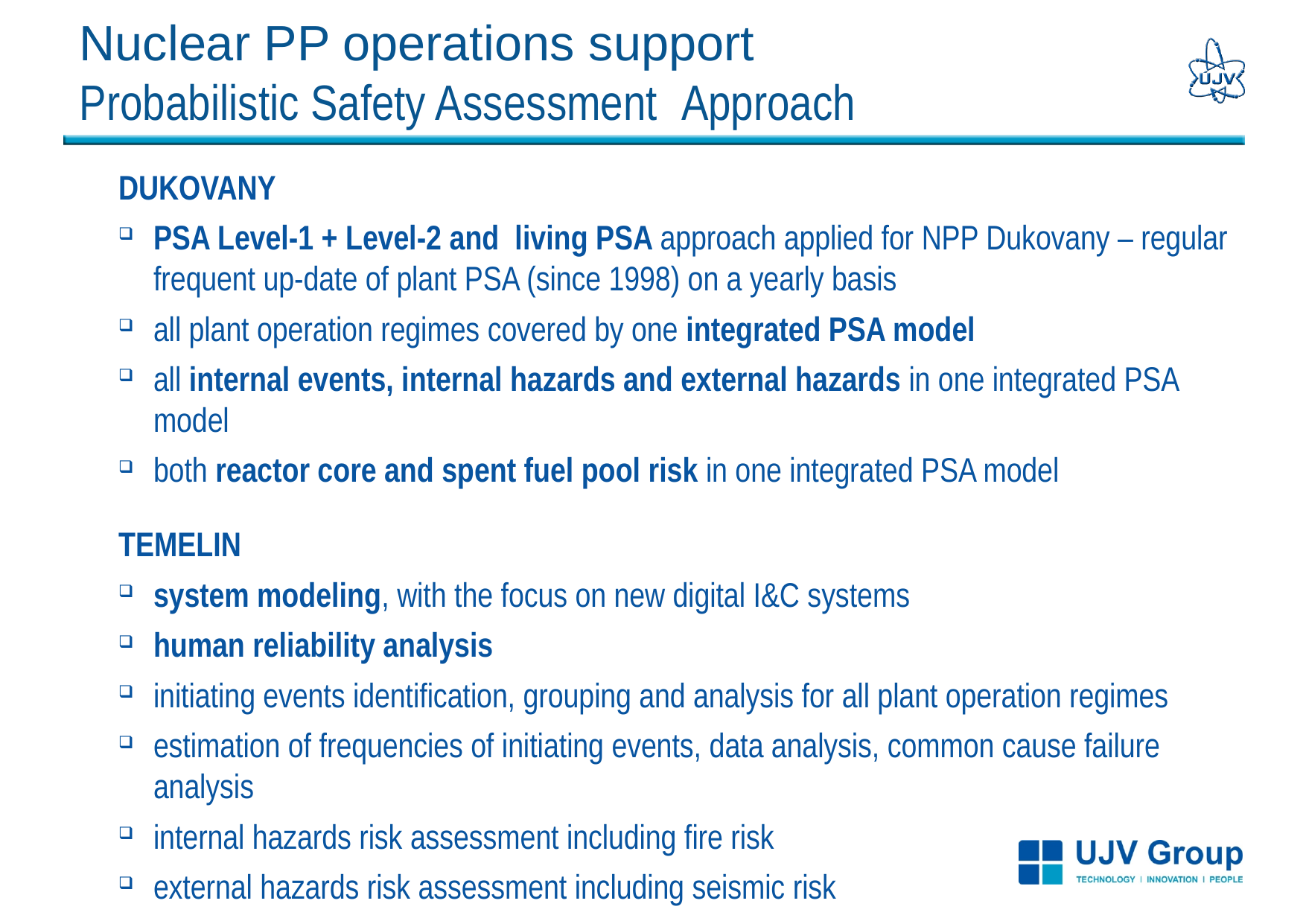

# Nuclear PP operations support Probabilistic Safety Assessment  Approach
DUKOVANY
PSA Level-1 + Level-2 and  living PSA approach applied for NPP Dukovany – regular frequent up-date of plant PSA (since 1998) on a yearly basis
all plant operation regimes covered by one integrated PSA model
all internal events, internal hazards and external hazards in one integrated PSA model
both reactor core and spent fuel pool risk in one integrated PSA model

TEMELIN
system modeling, with the focus on new digital I&C systems
human reliability analysis
initiating events identification, grouping and analysis for all plant operation regimes
estimation of frequencies of initiating events, data analysis, common cause failure analysis
internal hazards risk assessment including fire risk
external hazards risk assessment including seismic risk